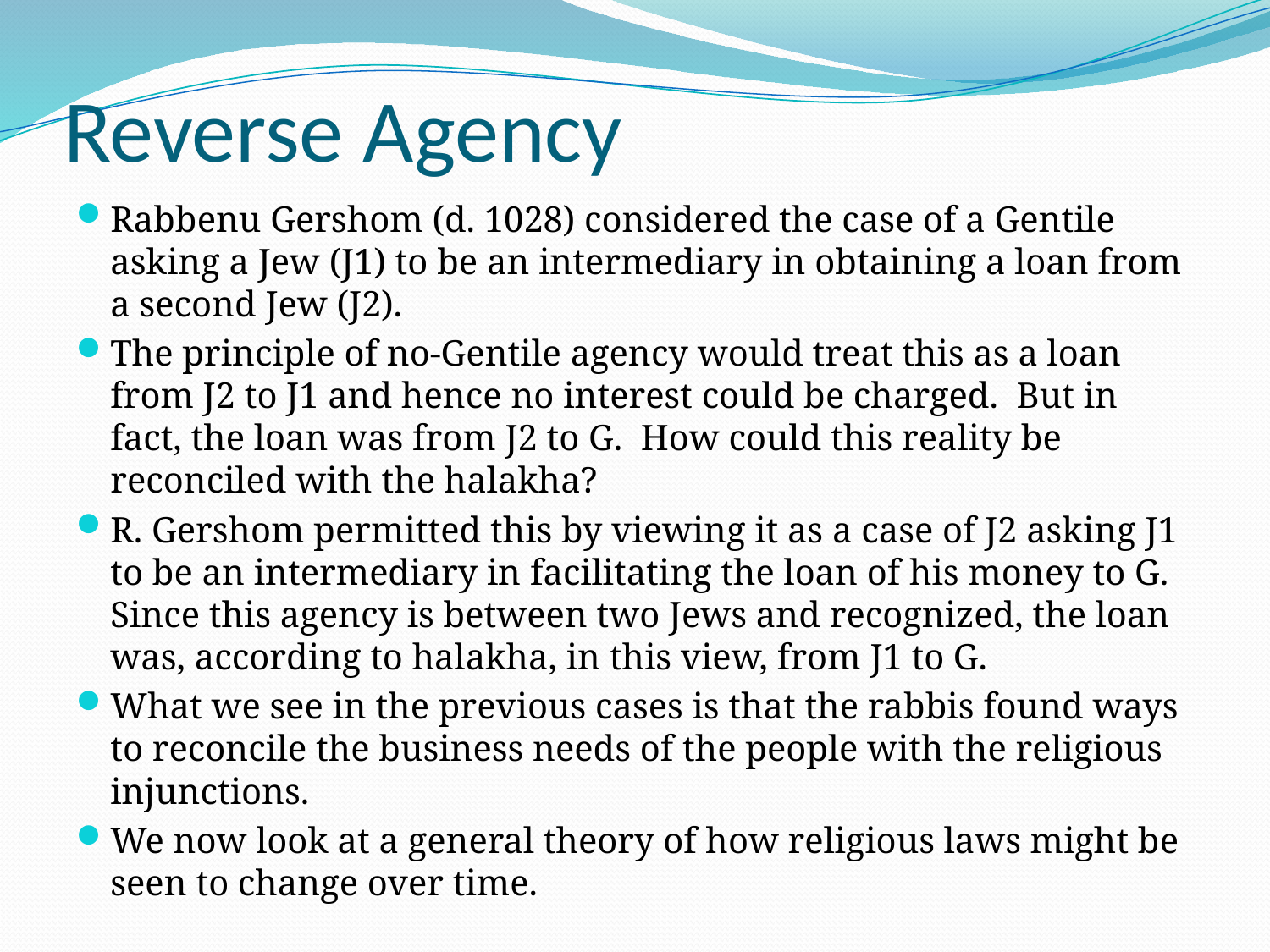

# Reverse Agency
Rabbenu Gershom (d. 1028) considered the case of a Gentile asking a Jew (J1) to be an intermediary in obtaining a loan from a second Jew (J2).
The principle of no-Gentile agency would treat this as a loan from J2 to J1 and hence no interest could be charged.  But in fact, the loan was from J2 to G.  How could this reality be reconciled with the halakha?
R. Gershom permitted this by viewing it as a case of J2 asking J1 to be an intermediary in facilitating the loan of his money to G.  Since this agency is between two Jews and recognized, the loan was, according to halakha, in this view, from J1 to G.
What we see in the previous cases is that the rabbis found ways to reconcile the business needs of the people with the religious injunctions.
We now look at a general theory of how religious laws might be seen to change over time.